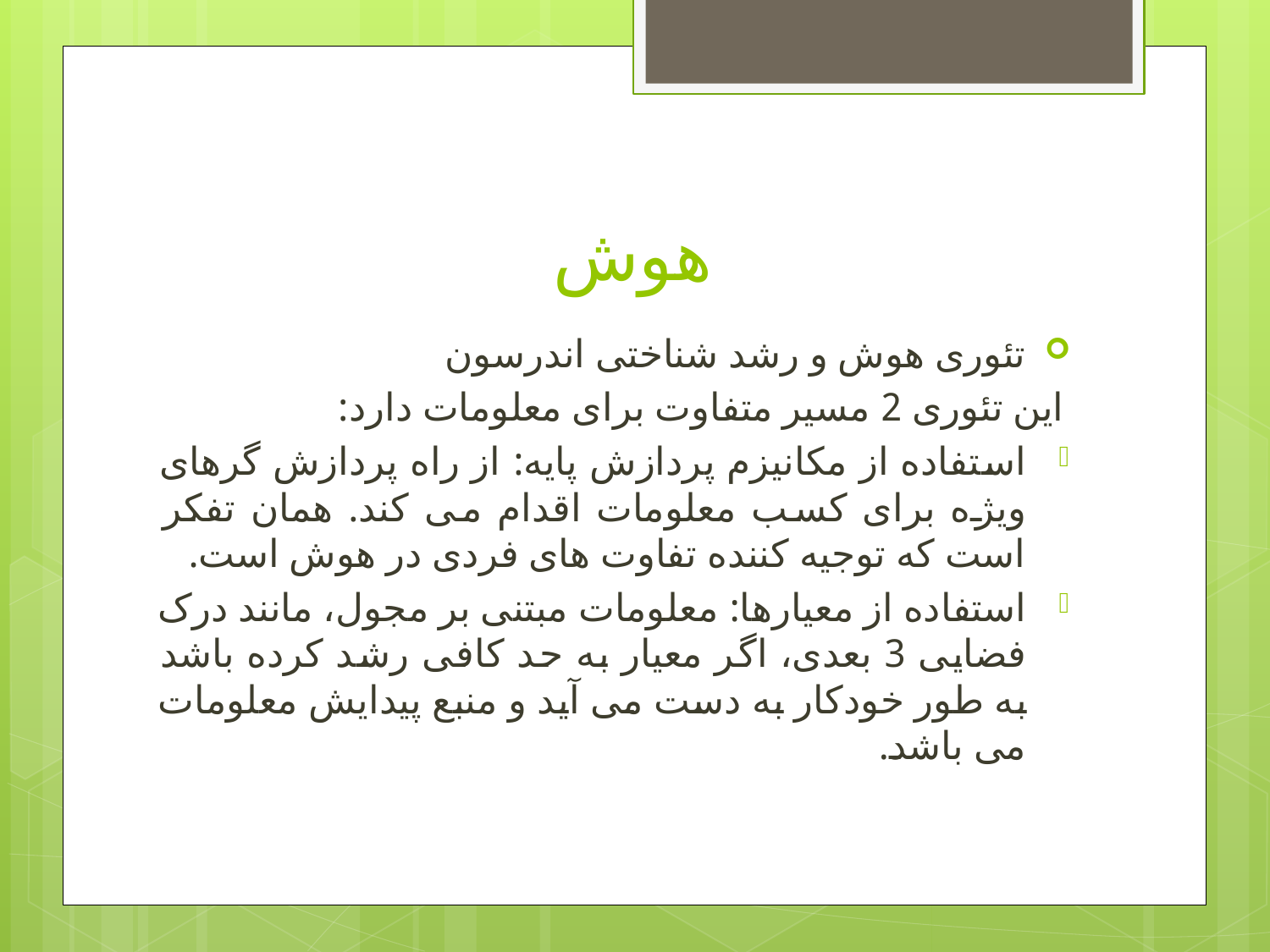

# هوش
تئوری هوش و رشد شناختی اندرسون
این تئوری 2 مسیر متفاوت برای معلومات دارد:
استفاده از مکانیزم پردازش پایه: از راه پردازش گرهای ویژه برای کسب معلومات اقدام می کند. همان تفکر است که توجیه کننده تفاوت های فردی در هوش است.
استفاده از معیارها: معلومات مبتنی بر مجول، مانند درک فضایی 3 بعدی، اگر معیار به حد کافی رشد کرده باشد به طور خودکار به دست می آید و منبع پیدایش معلومات می باشد.